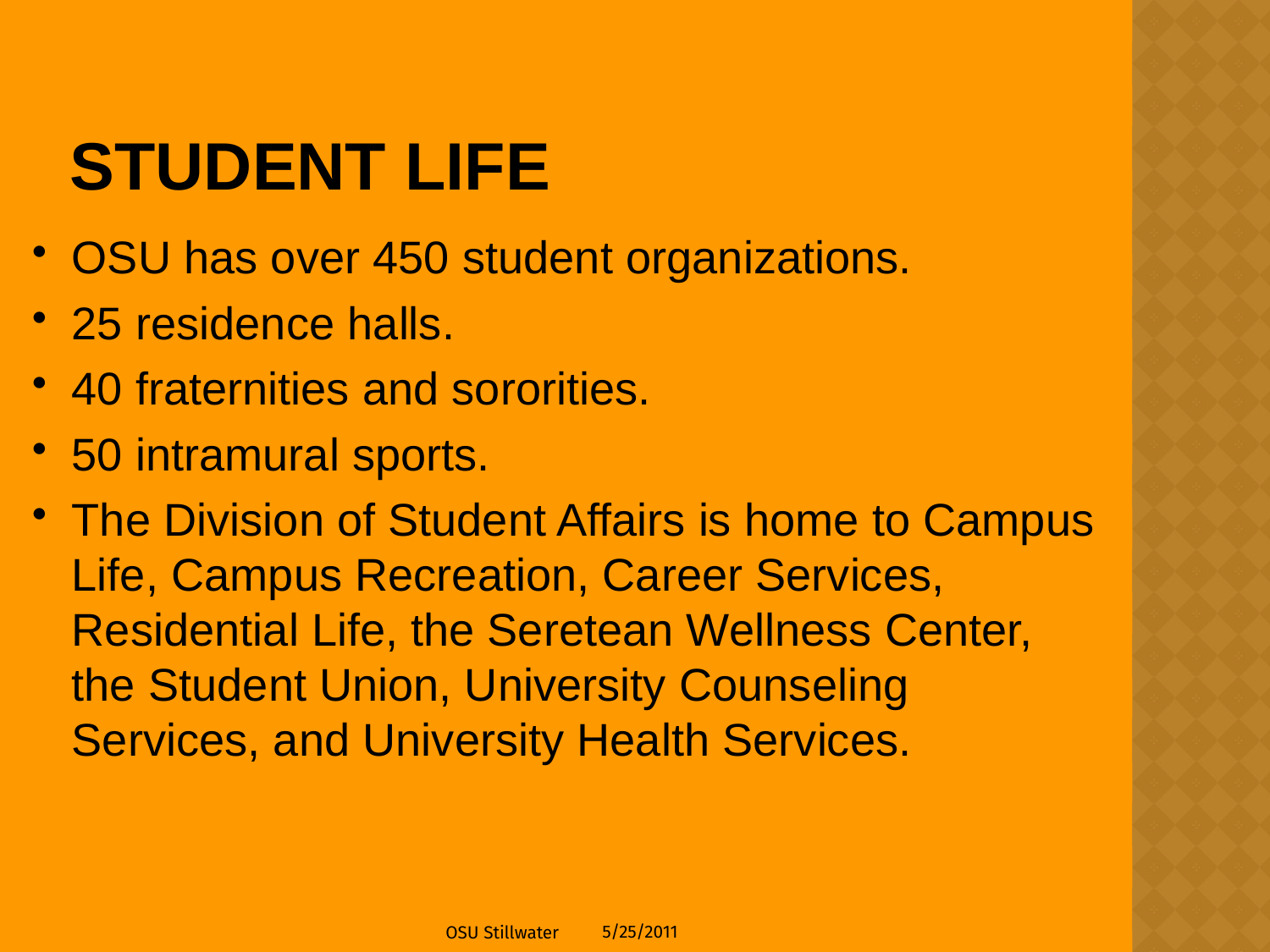

# Student life
OSU has over 450 student organizations.
25 residence halls.
40 fraternities and sororities.
50 intramural sports.
The Division of Student Affairs is home to Campus Life, Campus Recreation, Career Services, Residential Life, the Seretean Wellness Center, the Student Union, University Counseling Services, and University Health Services.
OSU Stillwater
5/25/2011